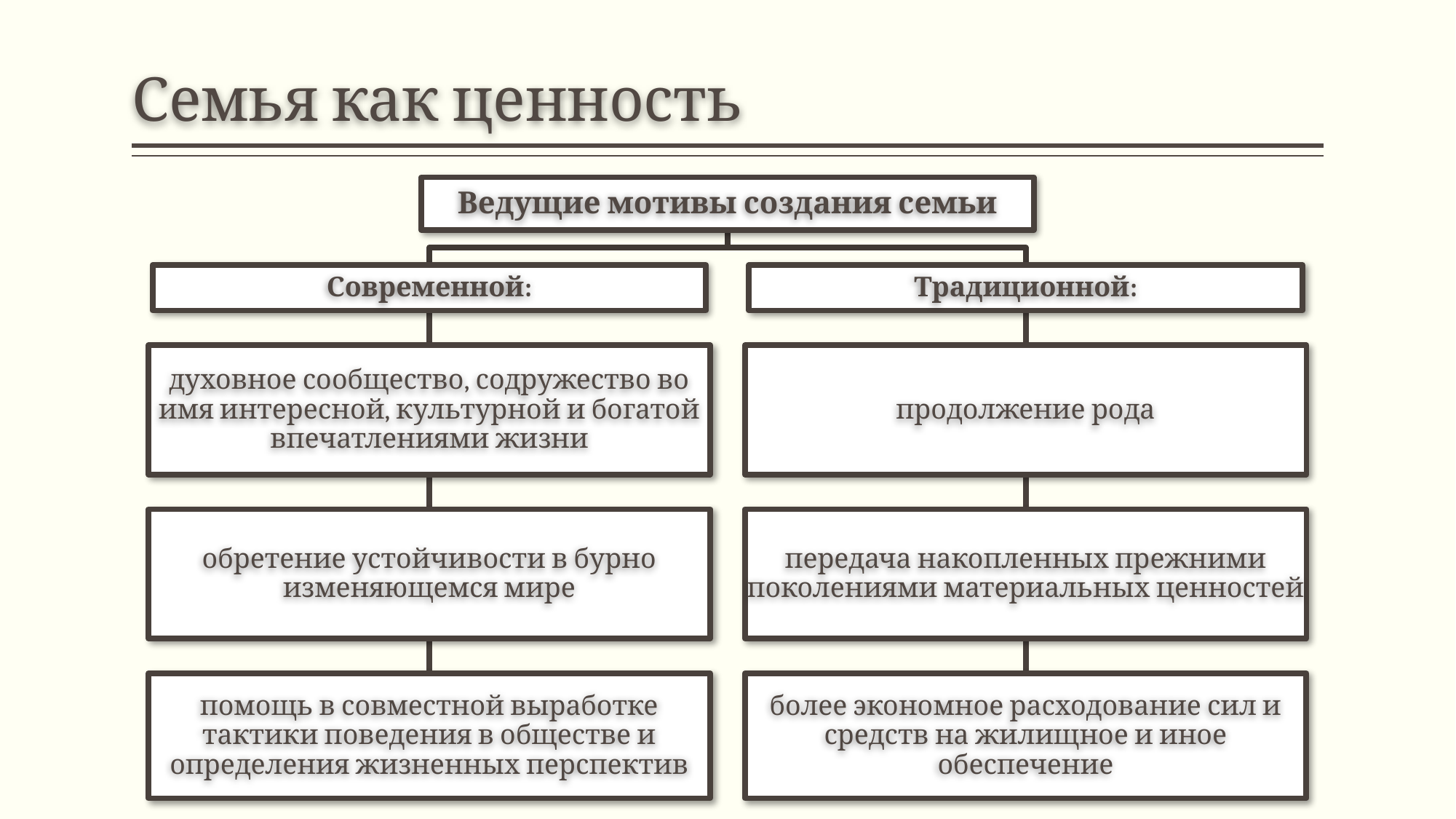

# Семья как ценность

Ведущие мотивы создания семьи

Современной:

Традиционной:

духовное сообщество, содружество во имя интересной, культурной и богатой впечатлениями жизни

продолжение рода

обретение устойчивости в бурно изменяющемся мире

передача накопленных прежними поколениями материальных ценностей

помощь в совместной выработке тактики поведения в обществе и определения жизненных перспектив

более экономное расходование сил и средств на жилищное и иное обеспечение